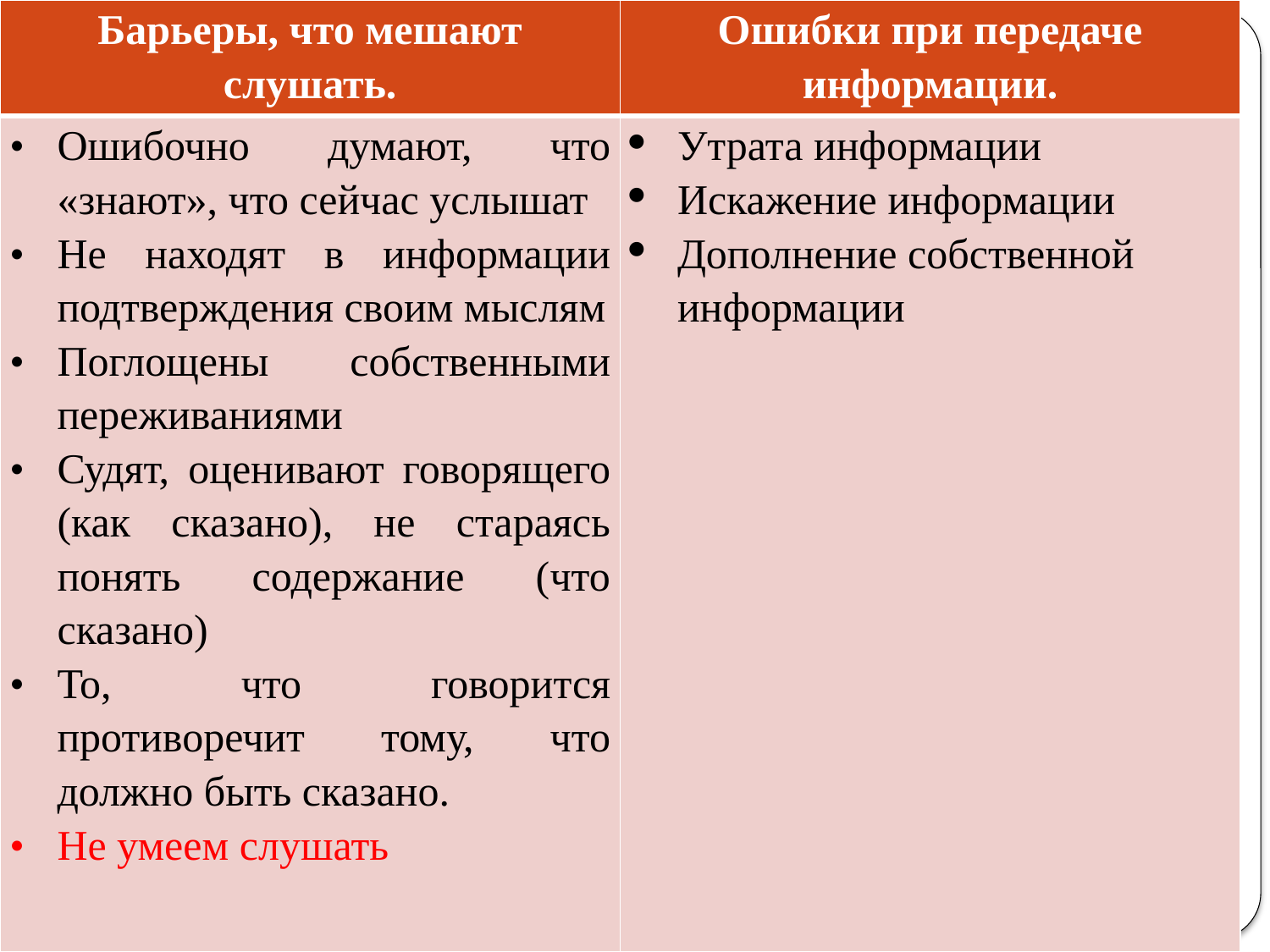

| Барьеры, что мешают слушать. | Ошибки при передаче информации. |
| --- | --- |
| Ошибочно думают, что «знают», что сейчас услышат Не находят в информации подтверждения своим мыслям Поглощены собственными переживаниями Судят, оценивают говорящего (как сказано), не стараясь понять содержание (что сказано) То, что говорится противоречит тому, что должно быть сказано. Не умеем слушать | Утрата информации Искажение информации Дополнение собственной информации |